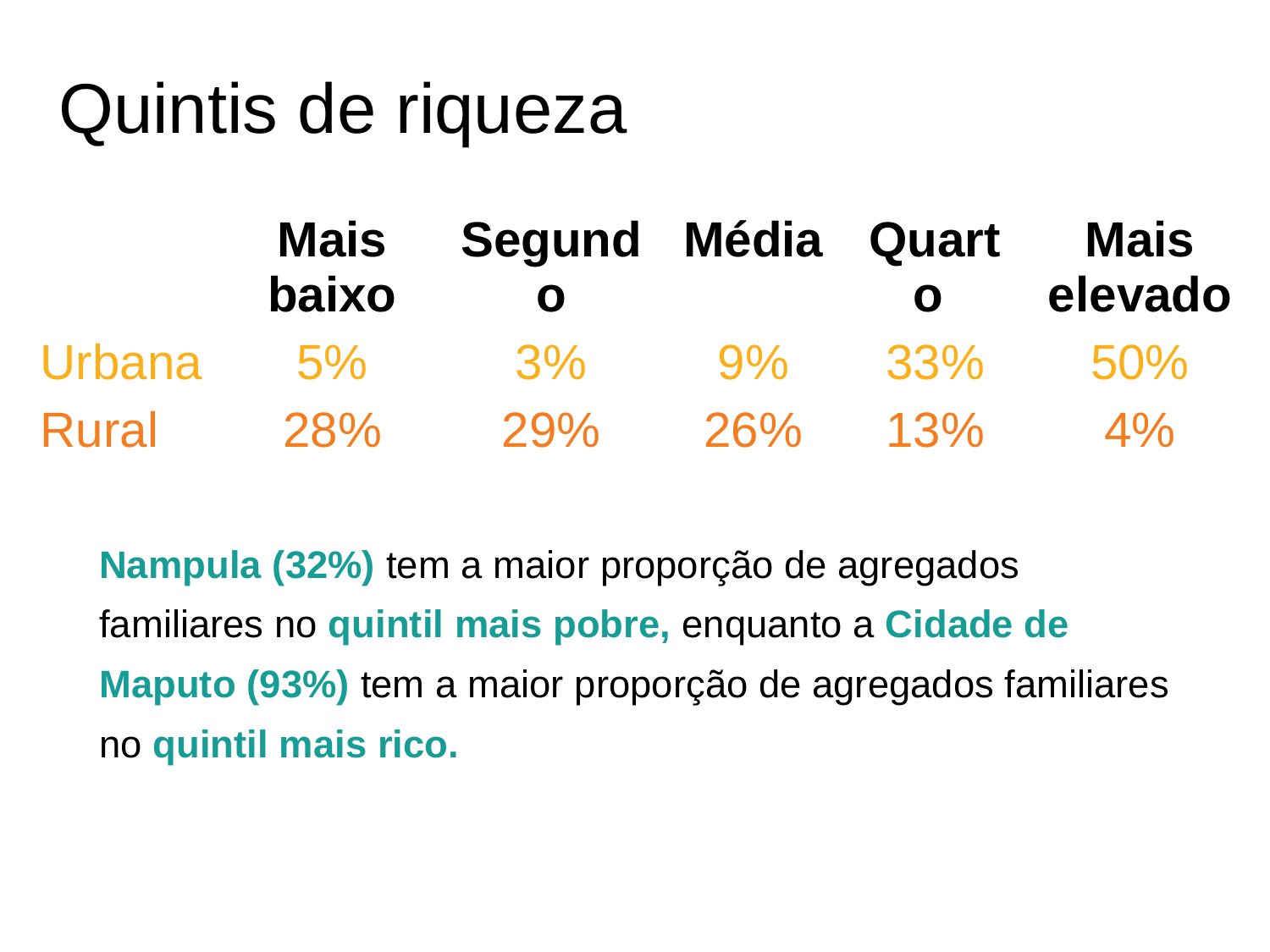

# Quintis de riqueza
|  | Mais baixo | Segundo | Média | Quarto | Mais elevado |
| --- | --- | --- | --- | --- | --- |
| Urbana | 5% | 3% | 9% | 33% | 50% |
| Rural | 28% | 29% | 26% | 13% | 4% |
Nampula (32%) tem a maior proporção de agregados familiares no quintil mais pobre, enquanto a Cidade de Maputo (93%) tem a maior proporção de agregados familiares no quintil mais rico.